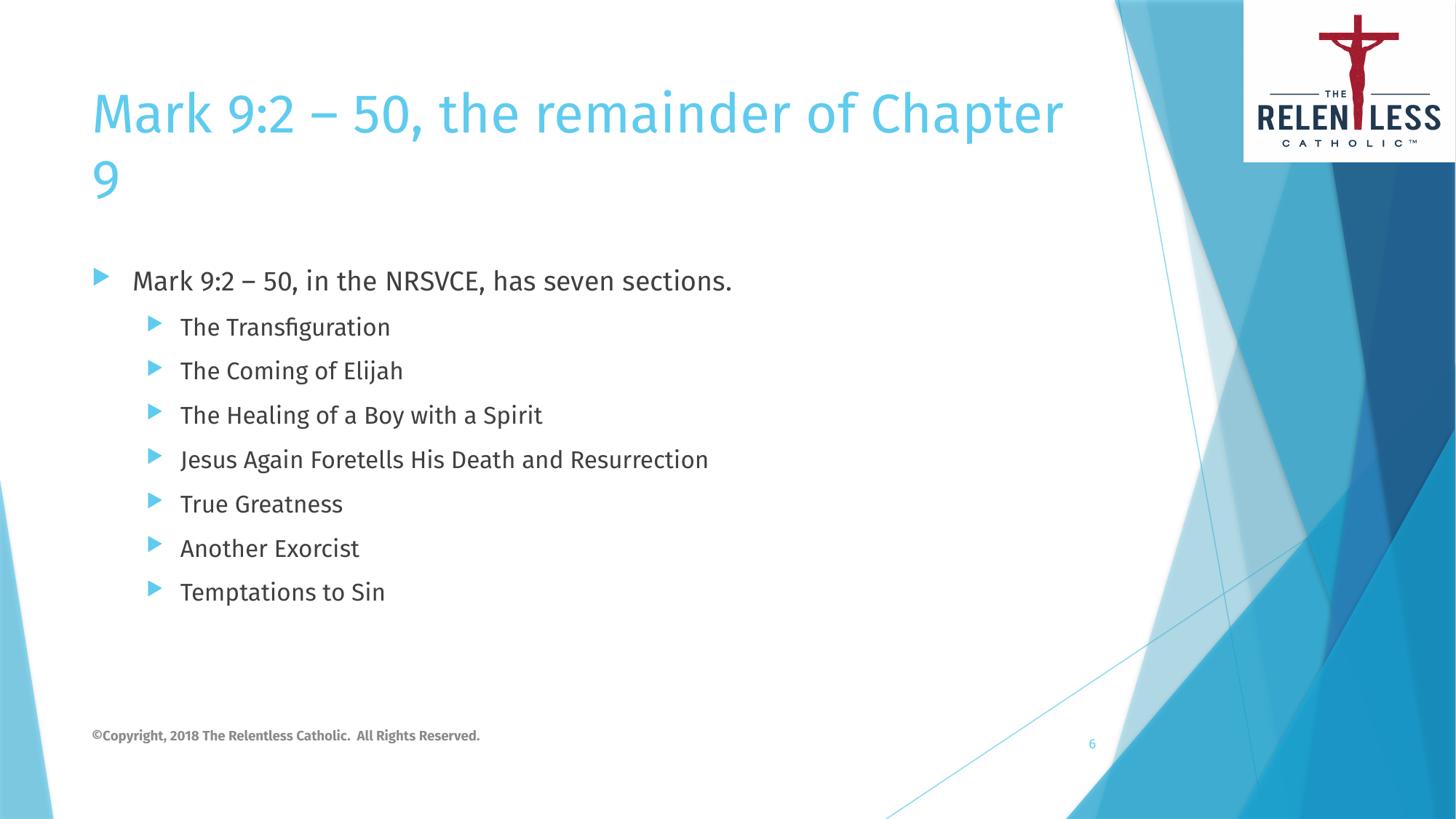

# Mark 9:2 – 50, the remainder of Chapter 9
Mark 9:2 – 50, in the NRSVCE, has seven sections.
The Transfiguration
The Coming of Elijah
The Healing of a Boy with a Spirit
Jesus Again Foretells His Death and Resurrection
True Greatness
Another Exorcist
Temptations to Sin

©Copyright, 2018 The Relentless Catholic.  All Rights Reserved.

6